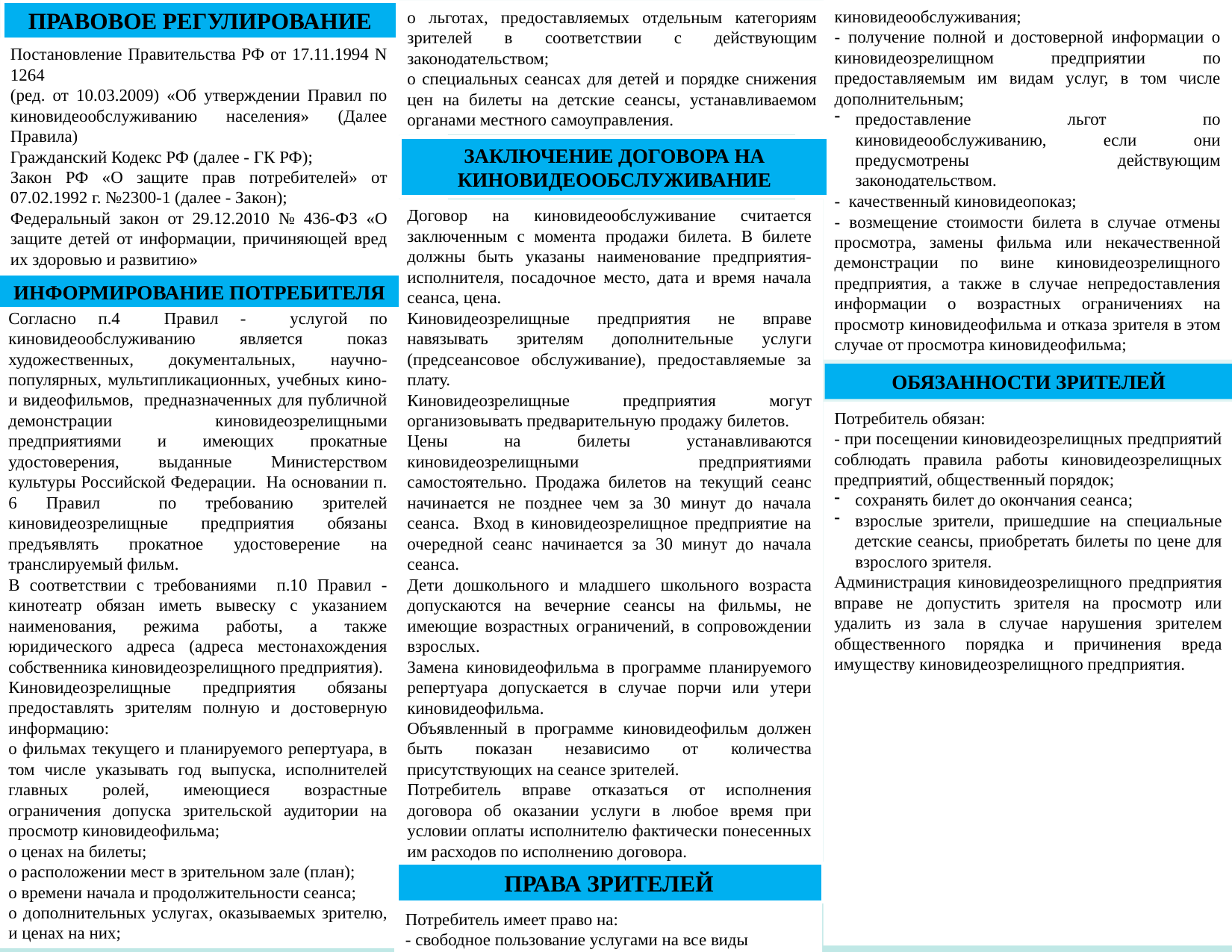

киновидеообслуживания;
- получение полной и достоверной информации о киновидеозрелищном предприятии по предоставляемым им видам услуг, в том числе дополнительным;
предоставление льгот по киновидеообслуживанию, если они предусмотрены действующим законодательством.
-  качественный киновидеопоказ;
- возмещение стоимости билета в случае отмены просмотра, замены фильма или некачественной демонстрации по вине киновидеозрелищного предприятия, а также в случае непредоставления информации о возрастных ограничениях на просмотр киновидеофильма и отказа зрителя в этом случае от просмотра киновидеофильма;

ПРАВОВОЕ РЕГУЛИРОВАНИЕ
о льготах, предоставляемых отдельным категориям зрителей в соответствии с действующим законодательством;
о специальных сеансах для детей и порядке снижения цен на билеты на детские сеансы, устанавливаемом органами местного самоуправления.

Постановление Правительства РФ от 17.11.1994 N 1264
(ред. от 10.03.2009) «Об утверждении Правил по киновидеообслуживанию населения» (Далее Правила)
Гражданский Кодекс РФ (далее - ГК РФ);
Закон РФ «О защите прав потребителей» от 07.02.1992 г. №2300-1 (далее - Закон);
Федеральный закон от 29.12.2010 № 436-ФЗ «О защите детей от информации, причиняющей вред их здоровью и развитию»

ЗАКЛЮЧЕНИЕ ДОГОВОРА НА КИНОВИДЕООБСЛУЖИВАНИЕ
Договор на киновидеообслуживание считается заключенным с момента продажи билета. В билете должны быть указаны наименование предприятия-исполнителя, посадочное место, дата и время начала сеанса, цена.
Киновидеозрелищные предприятия не вправе навязывать зрителям дополнительные услуги (предсеансовое обслуживание), предоставляемые за плату.
Киновидеозрелищные предприятия могут организовывать предварительную продажу билетов.
Цены на билеты устанавливаются киновидеозрелищными предприятиями самостоятельно. Продажа билетов на текущий сеанс начинается не позднее чем за 30 минут до начала сеанса.  Вход в киновидеозрелищное предприятие на очередной сеанс начинается за 30 минут до начала сеанса.
Дети дошкольного и младшего школьного возраста допускаются на вечерние сеансы на фильмы, не имеющие возрастных ограничений, в сопровождении взрослых.
Замена киновидеофильма в программе планируемого репертуара допускается в случае порчи или утери киновидеофильма.
Объявленный в программе киновидеофильм должен быть показан независимо от количества присутствующих на сеансе зрителей.
Потребитель вправе отказаться от исполнения договора об оказании услуги в любое время при условии оплаты исполнителю фактически понесенных им расходов по исполнению договора.

ИНФОРМИРОВАНИЕ ПОТРЕБИТЕЛЯ
Согласно п.4  Правил -  услугой по киновидеообслуживанию является показ художественных, документальных, научно-популярных, мультипликационных, учебных кино- и видеофильмов,  предназначенных для публичной демонстрации киновидеозрелищными предприятиями и имеющих прокатные удостоверения, выданные Министерством культуры Российской Федерации.  На основании п. 6 Правил  по требованию зрителей киновидеозрелищные предприятия обязаны предъявлять прокатное удостоверение на транслируемый фильм.
В соответствии с требованиями  п.10 Правил - кинотеатр обязан иметь вывеску с указанием наименования, режима работы, а также юридического адреса (адреса местонахождения собственника киновидеозрелищного предприятия).
Киновидеозрелищные предприятия обязаны предоставлять зрителям полную и достоверную информацию:
о фильмах текущего и планируемого репертуара, в том числе указывать год выпуска, исполнителей главных ролей, имеющиеся возрастные ограничения допуска зрительской аудитории на просмотр киновидеофильма;
о ценах на билеты;
о расположении мест в зрительном зале (план);
о времени начала и продолжительности сеанса;
о дополнительных услугах, оказываемых зрителю, и ценах на них;
ОБЯЗАННОСТИ ЗРИТЕЛЕЙ
Потребитель обязан:
- при посещении киновидеозрелищных предприятий соблюдать правила работы киновидеозрелищных предприятий, общественный порядок;
сохранять билет до окончания сеанса;
взрослые зрители, пришедшие на специальные детские сеансы, приобретать билеты по цене для взрослого зрителя.
Администрация киновидеозрелищного предприятия вправе не допустить зрителя на просмотр или удалить из зала в случае нарушения зрителем общественного порядка и причинения вреда имуществу киновидеозрелищного предприятия.

ПРАВА ЗРИТЕЛЕЙ
Потребитель имеет право на:
- свободное пользование услугами на все виды